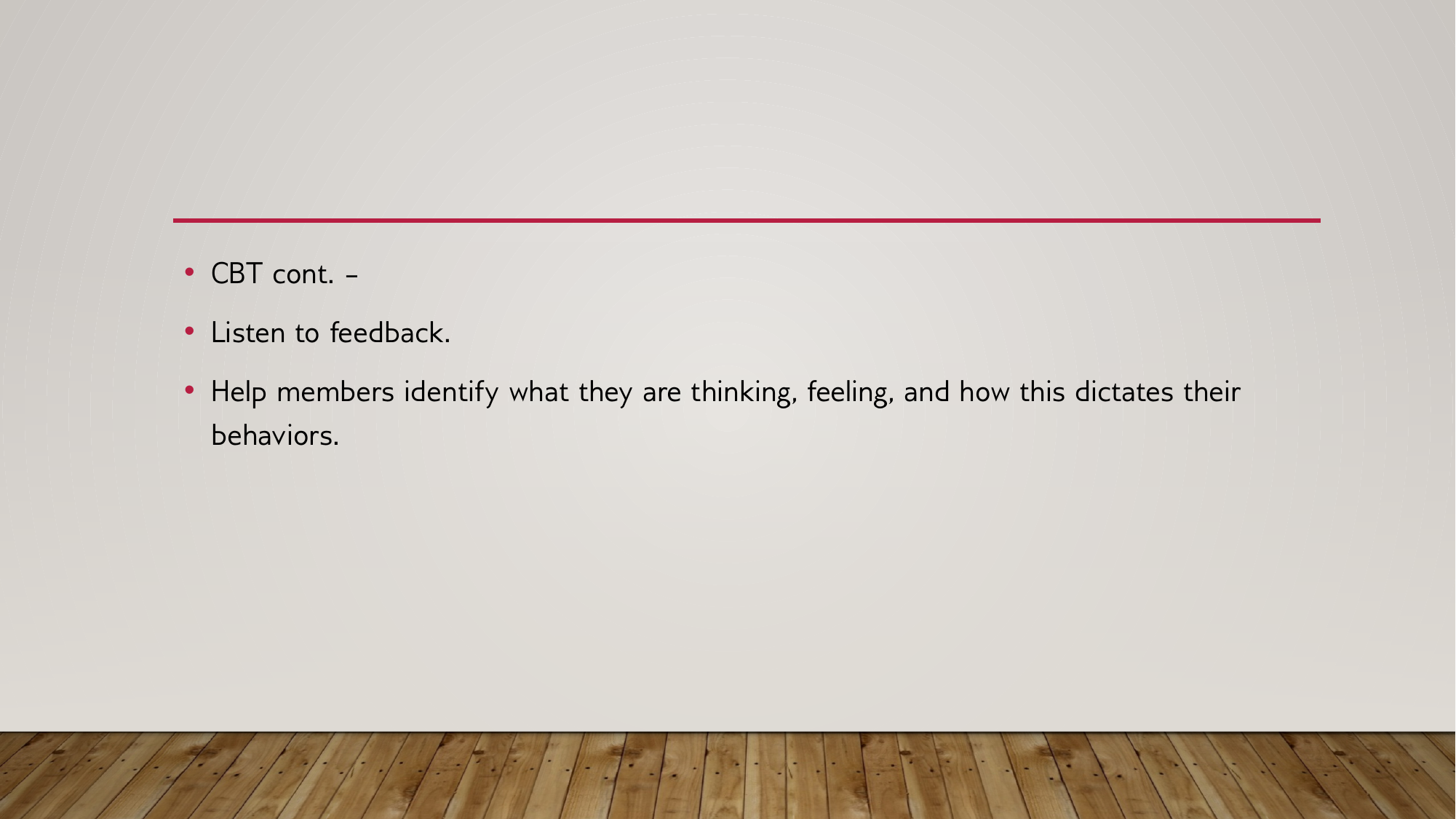

#
CBT cont. –
Listen to feedback.
Help members identify what they are thinking, feeling, and how this dictates their behaviors.